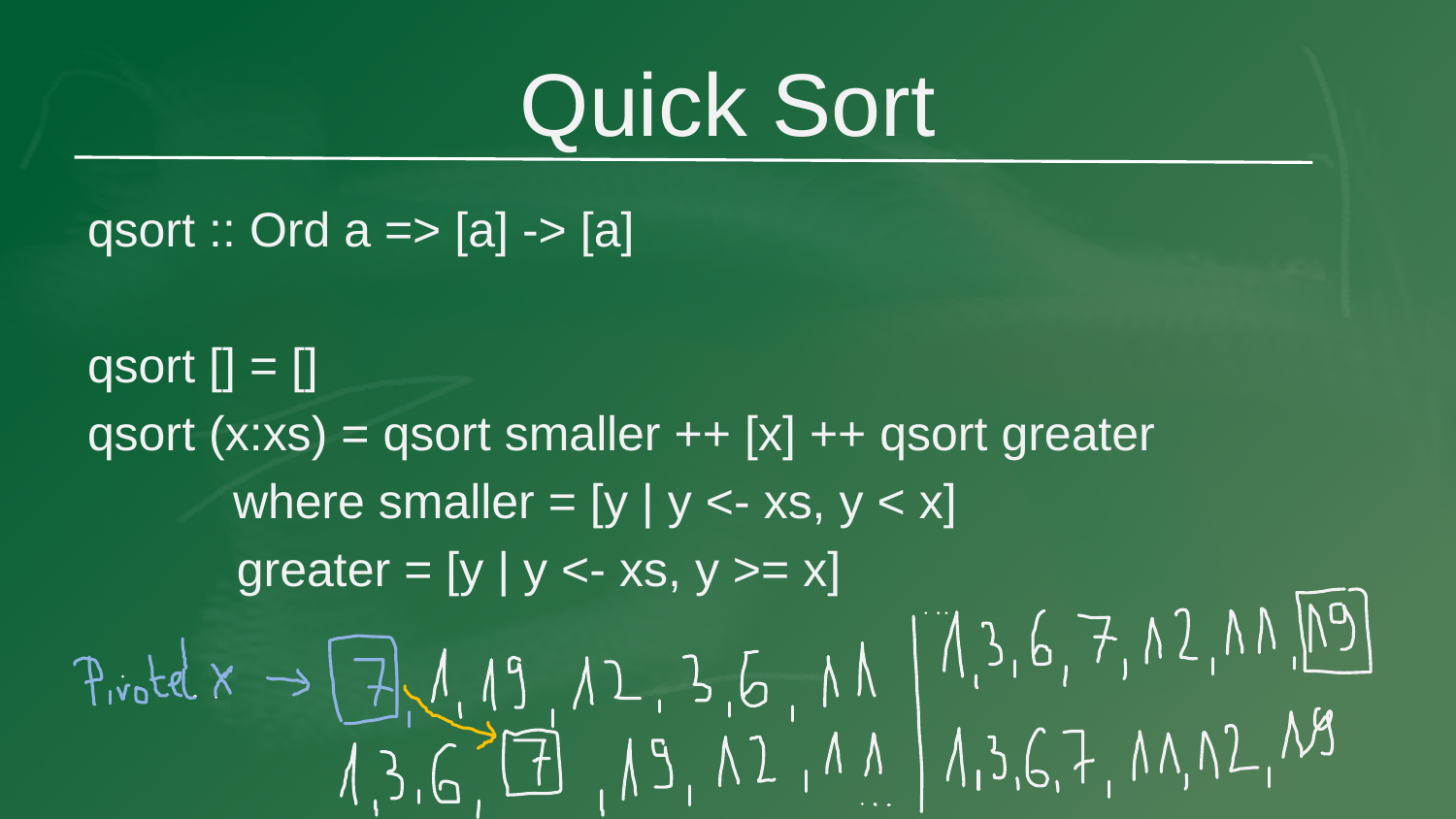

# Quick Sort
qsort :: Ord a => [a] -> [a]

qsort [] = []
qsort (x:xs) = qsort smaller ++ [x] ++ qsort greater
	where smaller = [y | y <- xs, y < x]
           greater = [y | y <- xs, y >= x]